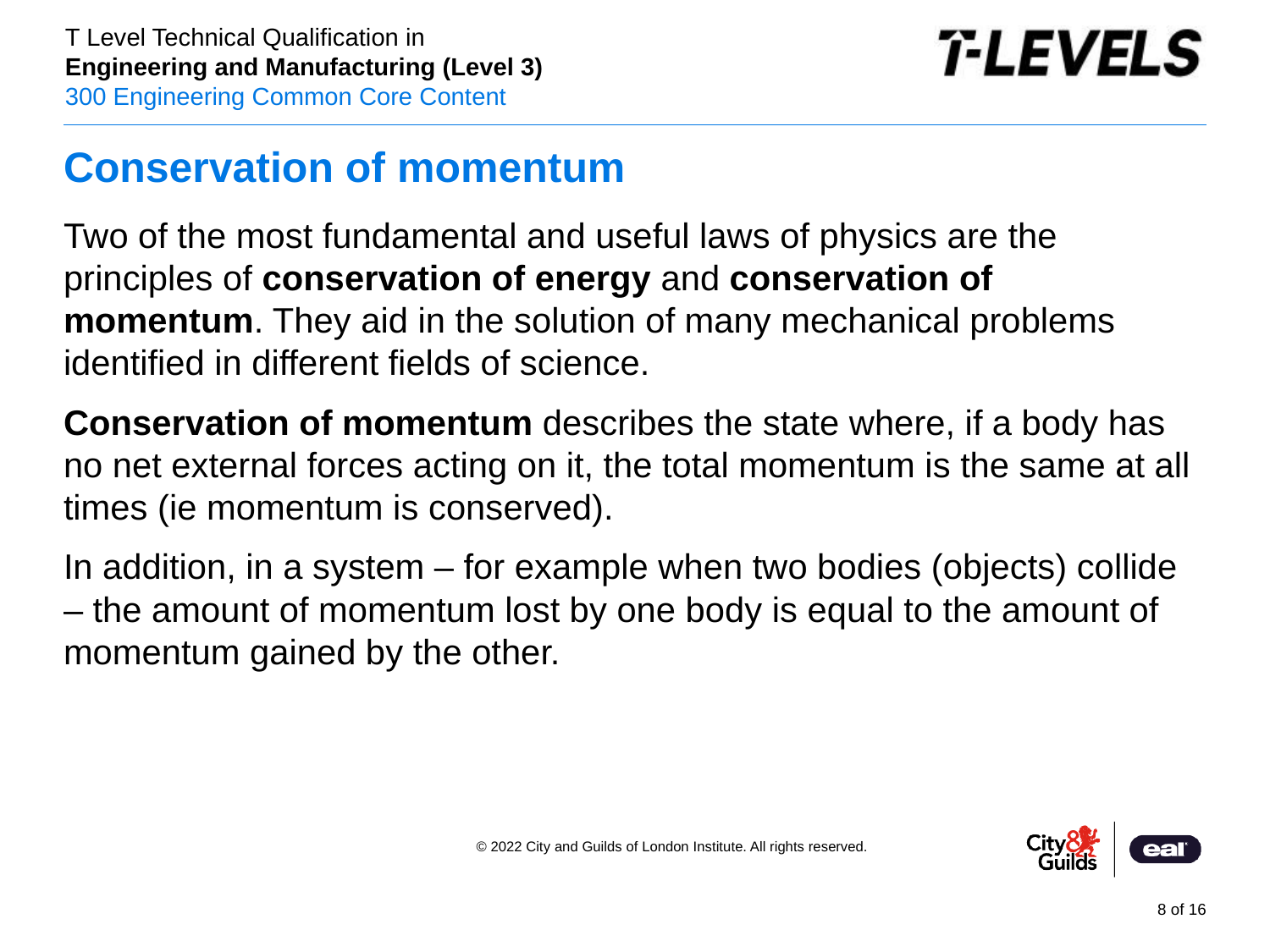

# Conservation of momentum
Two of the most fundamental and useful laws of physics are the principles of conservation of energy and conservation of momentum. They aid in the solution of many mechanical problems identified in different fields of science.
Conservation of momentum describes the state where, if a body has no net external forces acting on it, the total momentum is the same at all times (ie momentum is conserved).
In addition, in a system – for example when two bodies (objects) collide – the amount of momentum lost by one body is equal to the amount of momentum gained by the other.